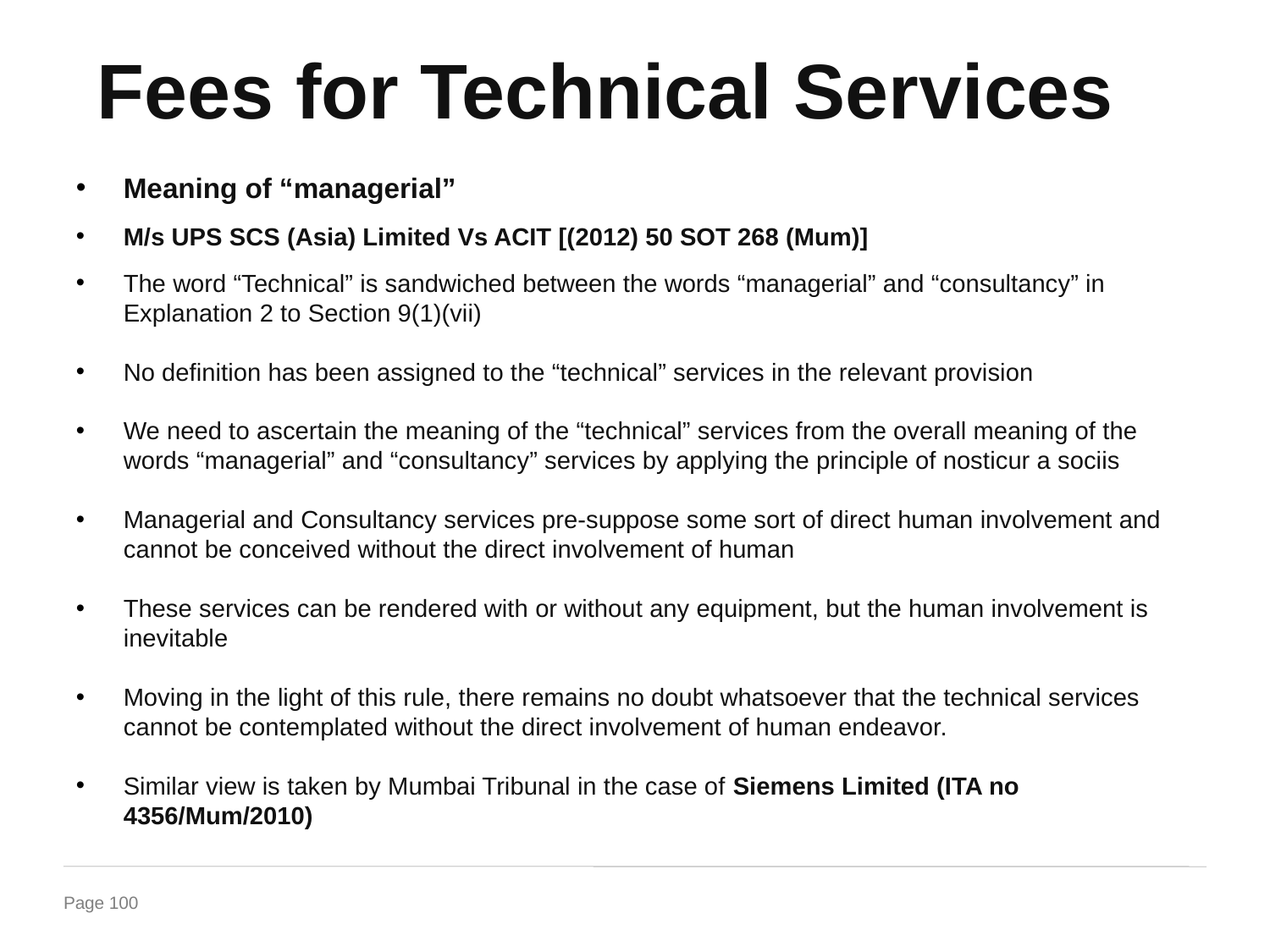

Fees for Technical Services
Meaning of “managerial”

M/s UPS SCS (Asia) Limited Vs ACIT [(2012) 50 SOT 268 (Mum)]

The word “Technical” is sandwiched between the words “managerial” and “consultancy” in Explanation 2 to Section 9(1)(vii)

No definition has been assigned to the “technical” services in the relevant provision

We need to ascertain the meaning of the “technical” services from the overall meaning of the words “managerial” and “consultancy” services by applying the principle of nosticur a sociis

Managerial and Consultancy services pre-suppose some sort of direct human involvement and cannot be conceived without the direct involvement of human

These services can be rendered with or without any equipment, but the human involvement is inevitable

Moving in the light of this rule, there remains no doubt whatsoever that the technical services cannot be contemplated without the direct involvement of human endeavor.

Similar view is taken by Mumbai Tribunal in the case of Siemens Limited (ITA no 4356/Mum/2010)